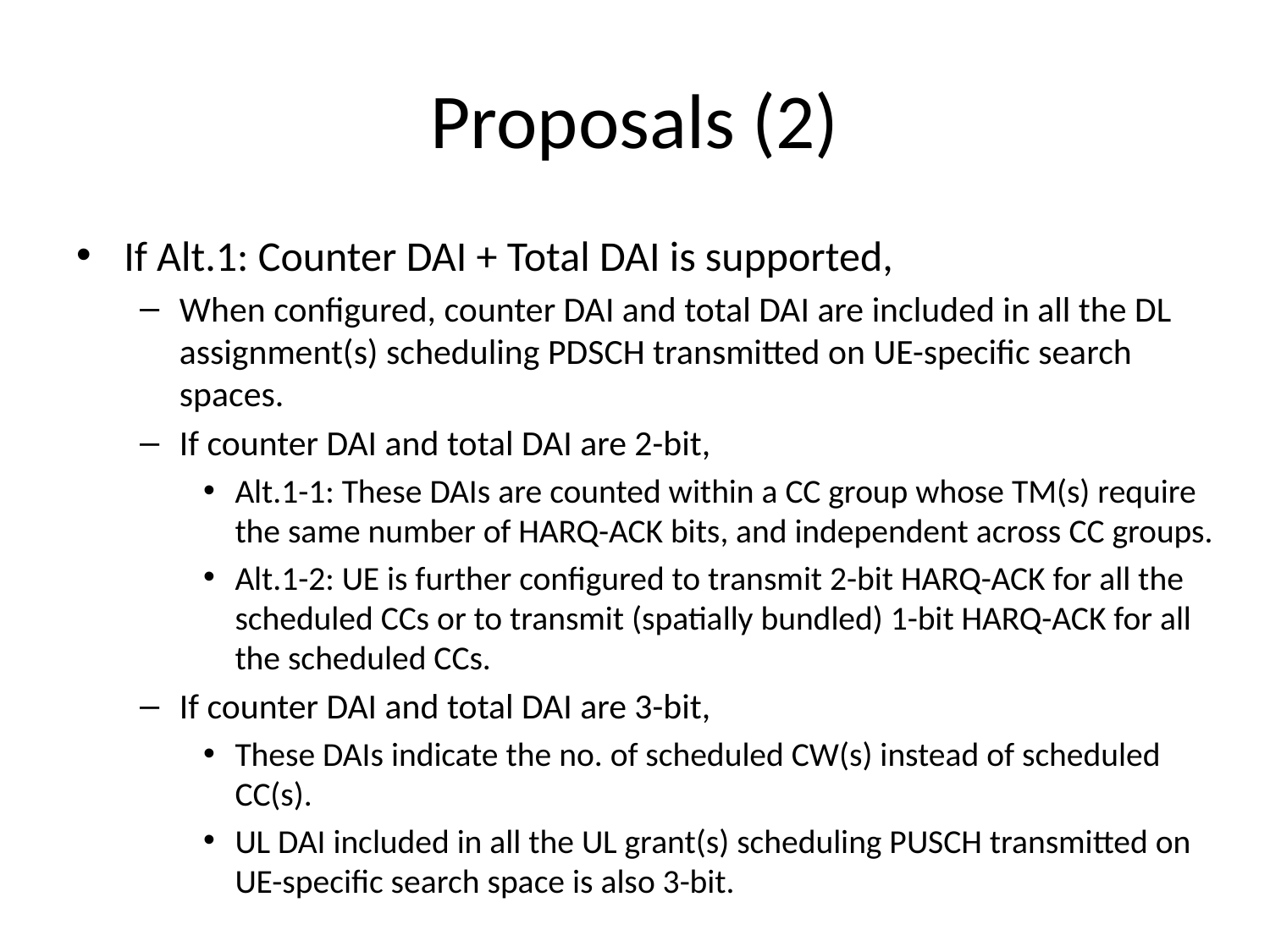

# Proposals (2)
If Alt.1: Counter DAI + Total DAI is supported,
When configured, counter DAI and total DAI are included in all the DL assignment(s) scheduling PDSCH transmitted on UE-specific search spaces.
If counter DAI and total DAI are 2-bit,
Alt.1-1: These DAIs are counted within a CC group whose TM(s) require the same number of HARQ-ACK bits, and independent across CC groups.
Alt.1-2: UE is further configured to transmit 2-bit HARQ-ACK for all the scheduled CCs or to transmit (spatially bundled) 1-bit HARQ-ACK for all the scheduled CCs.
If counter DAI and total DAI are 3-bit,
These DAIs indicate the no. of scheduled CW(s) instead of scheduled CC(s).
UL DAI included in all the UL grant(s) scheduling PUSCH transmitted on UE-specific search space is also 3-bit.